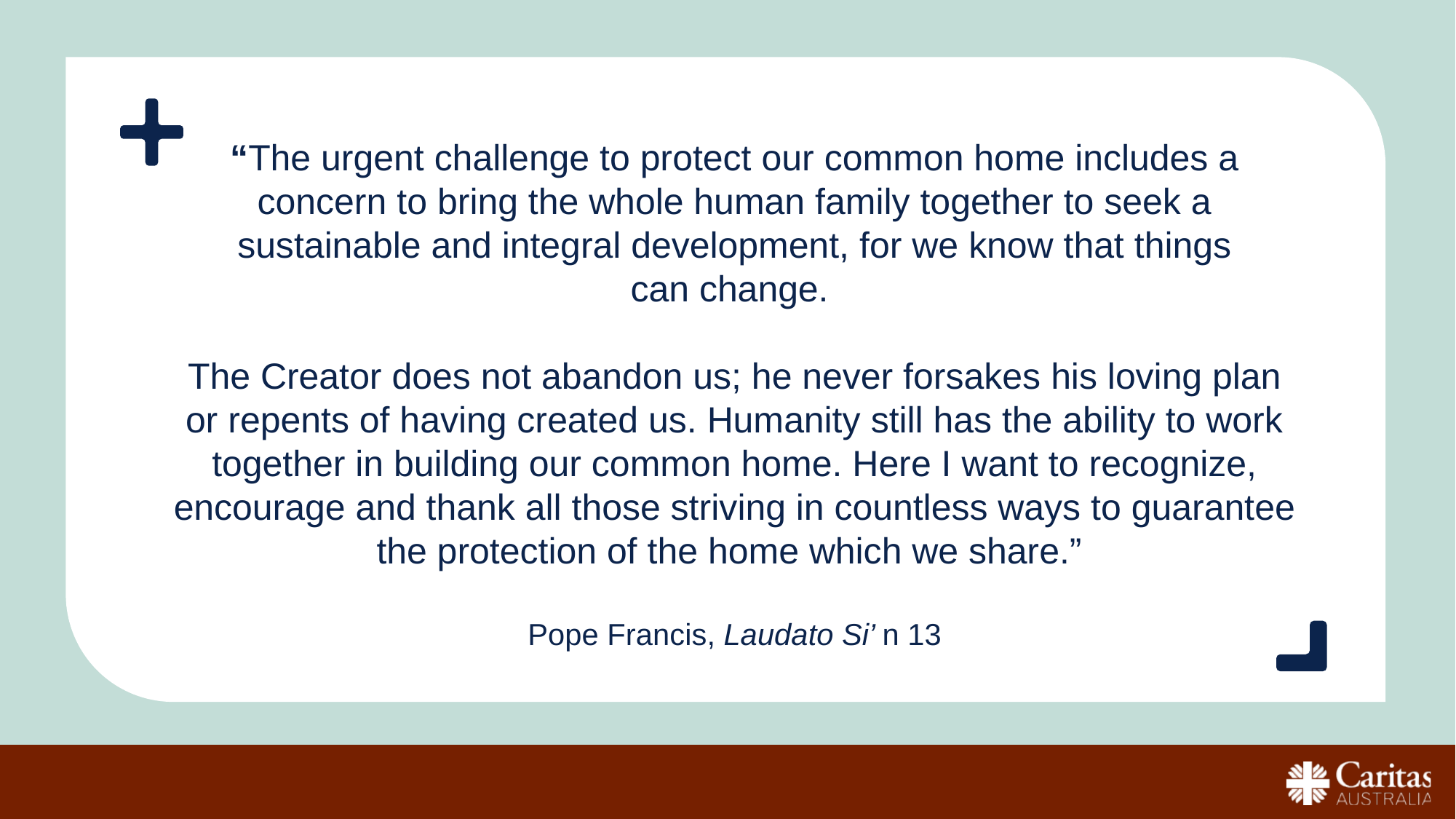

“The urgent challenge to protect our common home includes a concern to bring the whole human family together to seek a sustainable and integral development, for we know that things can change.

The Creator does not abandon us; he never forsakes his loving plan or repents of having created us. Humanity still has the ability to work together in building our common home. Here I want to recognize, encourage and thank all those striving in countless ways to guarantee the protection of the home which we share.”

Pope Francis, Laudato Si’ n 13